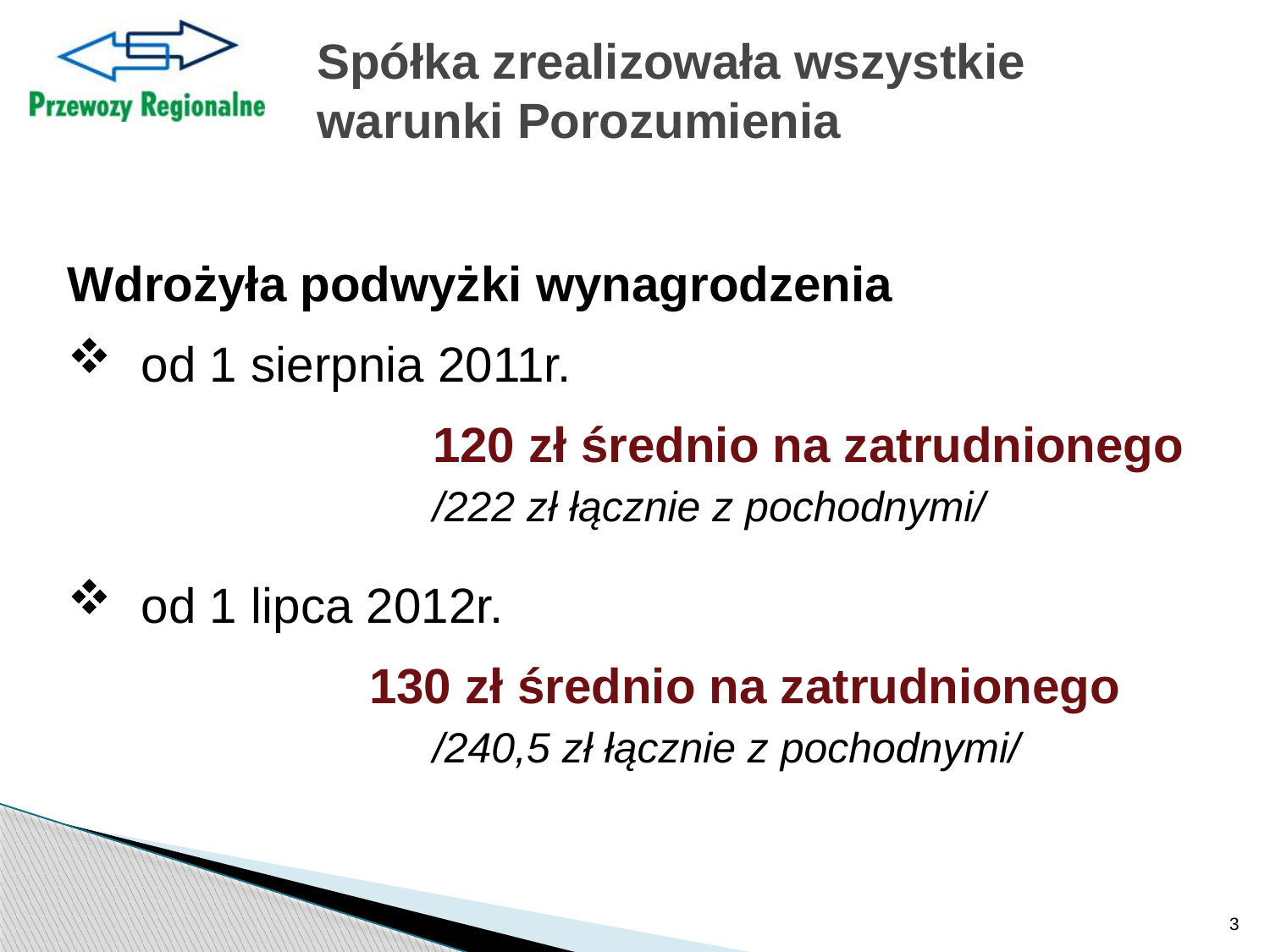

Spółka zrealizowała wszystkie warunki Porozumienia
Wdrożyła podwyżki wynagrodzenia
od 1 sierpnia 2011r.
			120 zł średnio na zatrudnionego
			/222 zł łącznie z pochodnymi/
od 1 lipca 2012r.
		130 zł średnio na zatrudnionego
			/240,5 zł łącznie z pochodnymi/
3